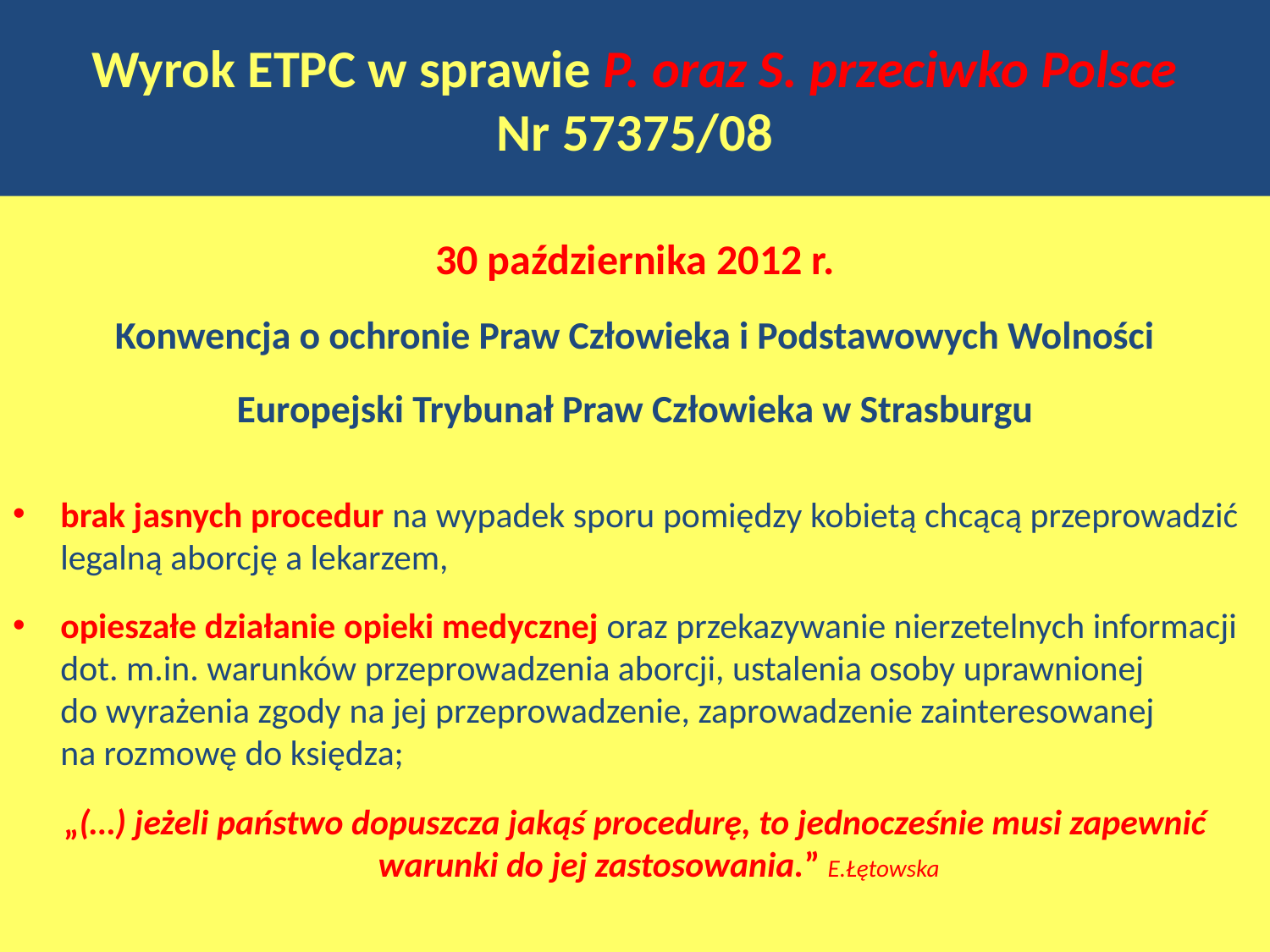

# Wyrok ETPC w sprawie P. oraz S. przeciwko Polsce Nr 57375/08

30 października 2012 r.

Konwencja o ochronie Praw Człowieka i Podstawowych Wolności

Europejski Trybunał Praw Człowieka w Strasburgu

brak jasnych procedur na wypadek sporu pomiędzy kobietą chcącą przeprowadzić legalną aborcję a lekarzem,

opieszałe działanie opieki medycznej oraz przekazywanie nierzetelnych informacji  dot. m.in. warunków przeprowadzenia aborcji, ustalenia osoby uprawnionej
do wyrażenia zgody na jej przeprowadzenie, zaprowadzenie zainteresowanej
na rozmowę do księdza;

„(…) jeżeli państwo dopuszcza jakąś procedurę, to jednocześnie musi zapewnić warunki do jej zastosowania.” E.Łętowska